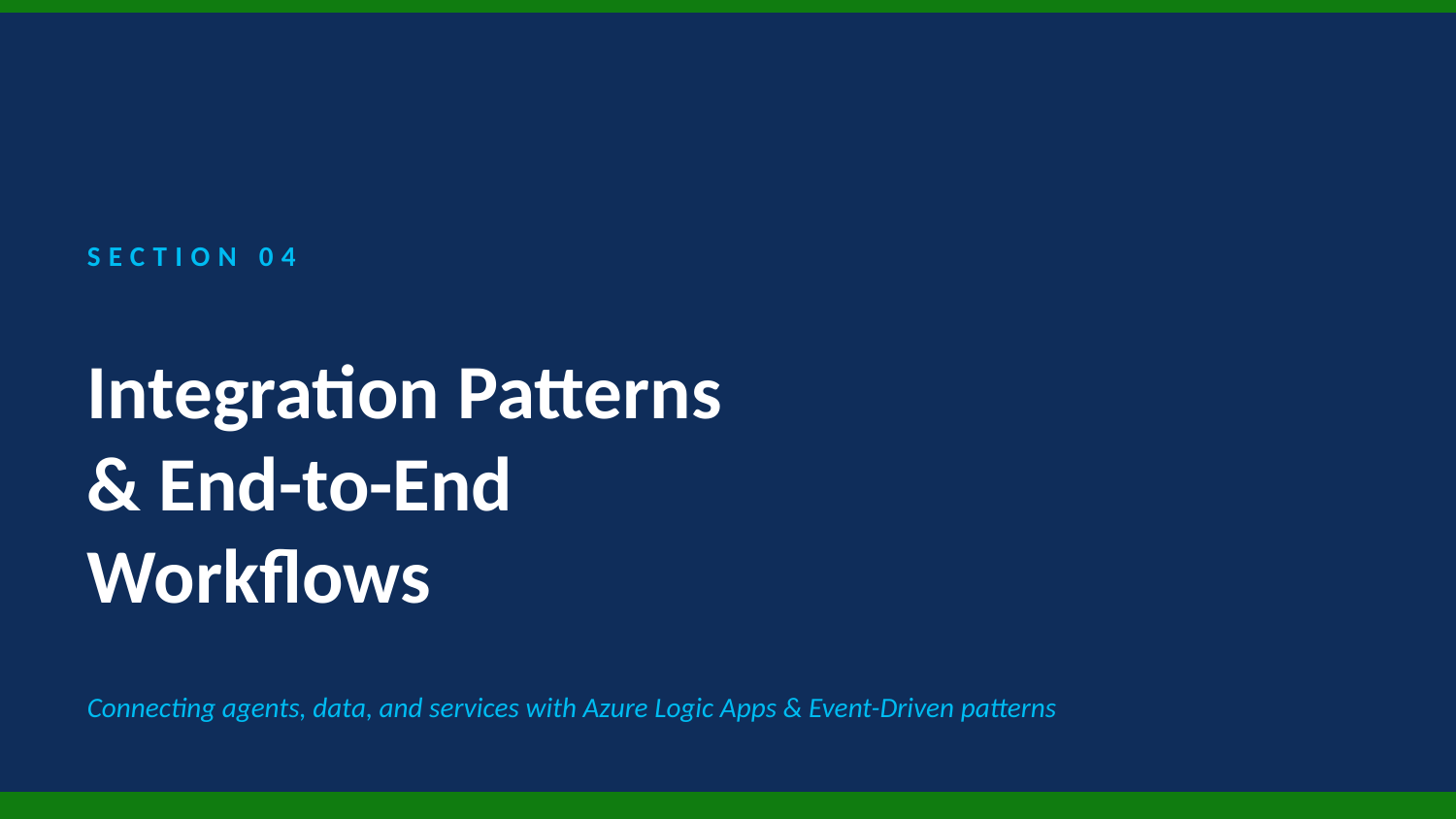

SECTION 04
Integration Patterns
& End-to-End
Workflows
Connecting agents, data, and services with Azure Logic Apps & Event-Driven patterns